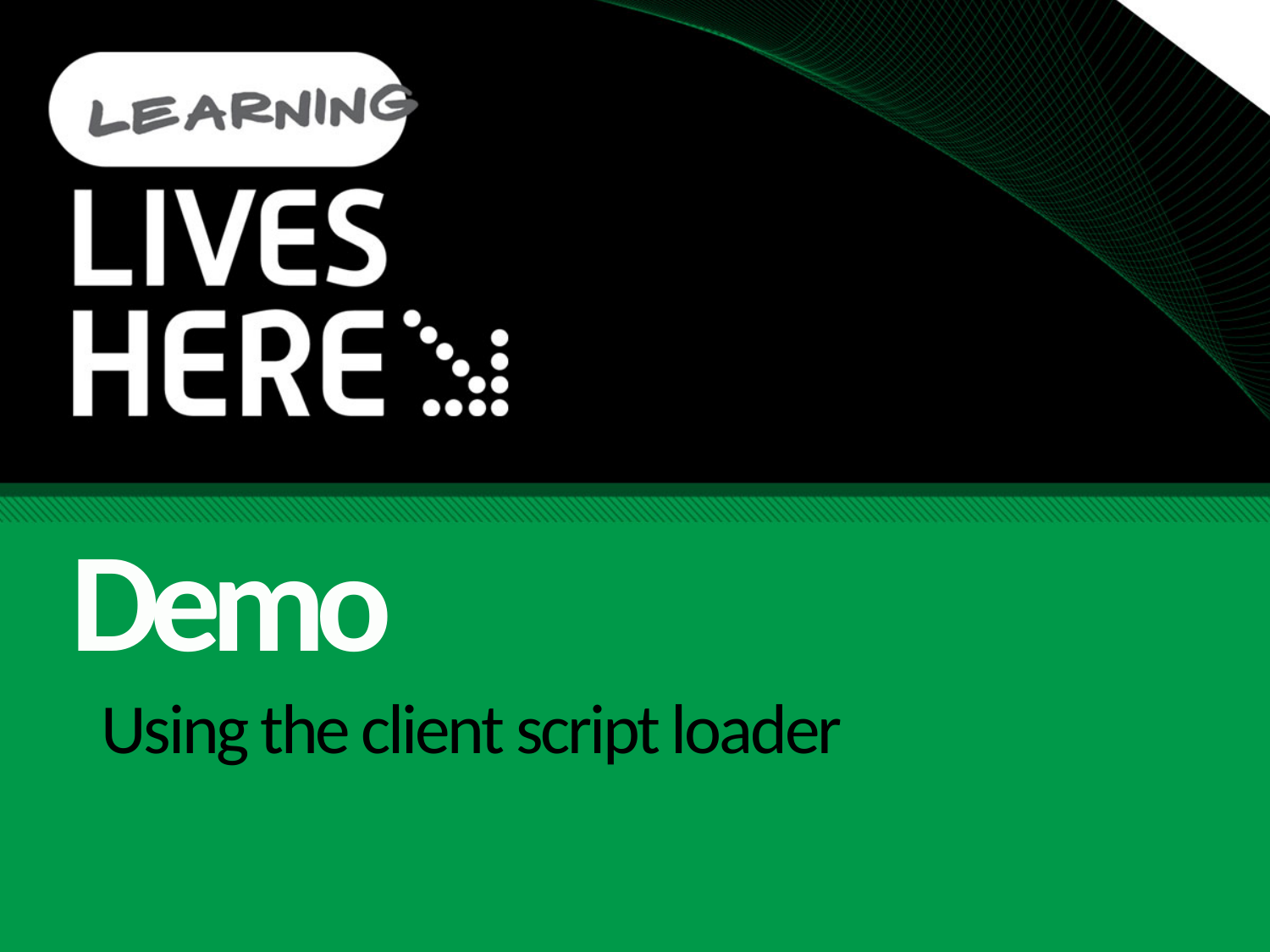

Demo
# Using the client script loader